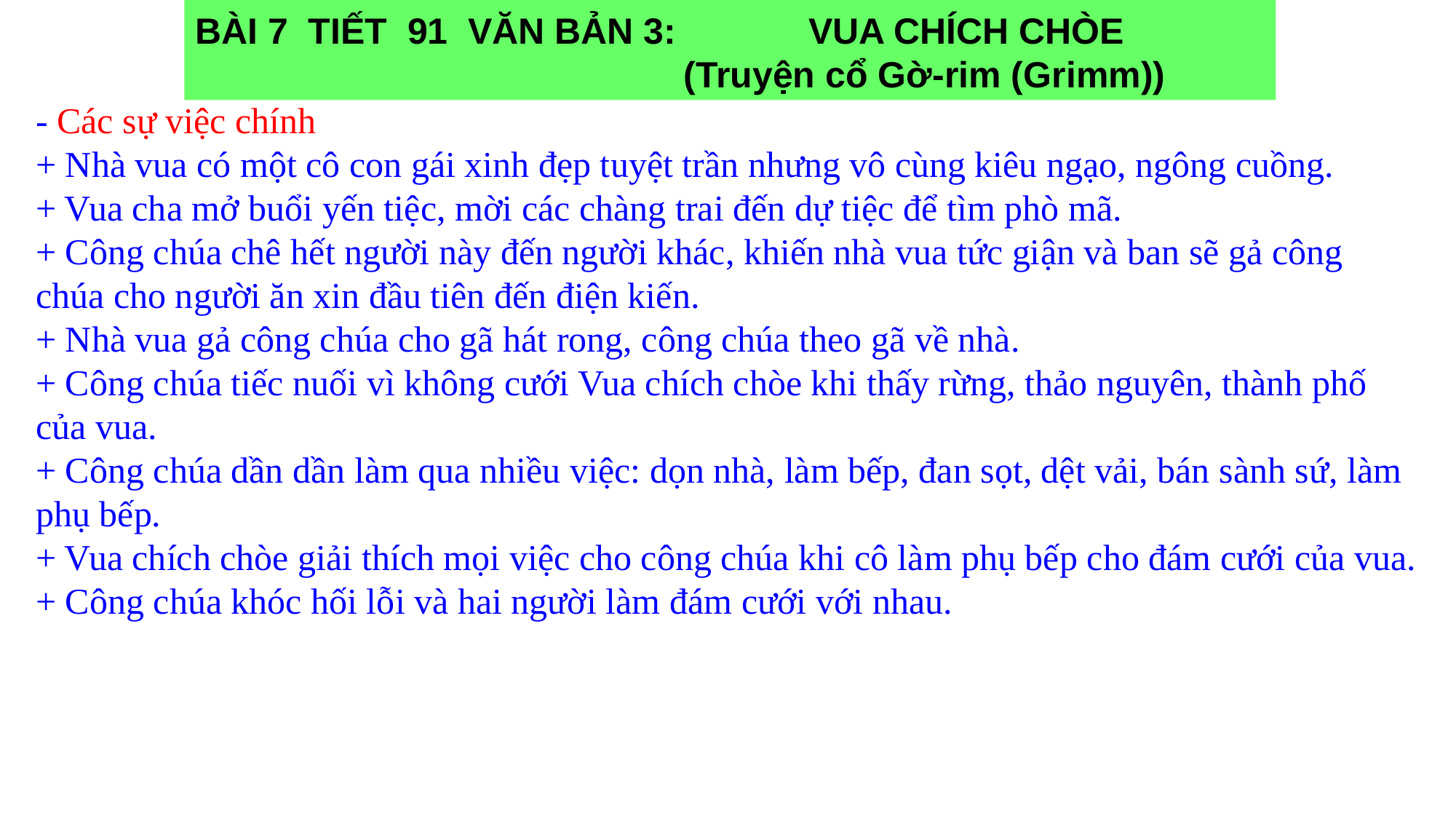

BÀI 7  TIẾT  91  VĂN BẢN 3:             VUA CHÍCH CHÒE
                                                (Truyện cổ Gờ-rim (Grimm))
- Các sự việc chính
+ Nhà vua có một cô con gái xinh đẹp tuyệt trần nhưng vô cùng kiêu ngạo, ngông cuồng.
+ Vua cha mở buổi yến tiệc, mời các chàng trai đến dự tiệc để tìm phò mã.
+ Công chúa chê hết người này đến người khác, khiến nhà vua tức giận và ban sẽ gả công chúa cho người ăn xin đầu tiên đến điện kiến.
+ Nhà vua gả công chúa cho gã hát rong, công chúa theo gã về nhà.
+ Công chúa tiếc nuối vì không cưới Vua chích chòe khi thấy rừng, thảo nguyên, thành phố của vua.
+ Công chúa dần dần làm qua nhiều việc: dọn nhà, làm bếp, đan sọt, dệt vải, bán sành sứ, làm phụ bếp.
+ Vua chích chòe giải thích mọi việc cho công chúa khi cô làm phụ bếp cho đám cưới của vua.
+ Công chúa khóc hối lỗi và hai người làm đám cưới với nhau.